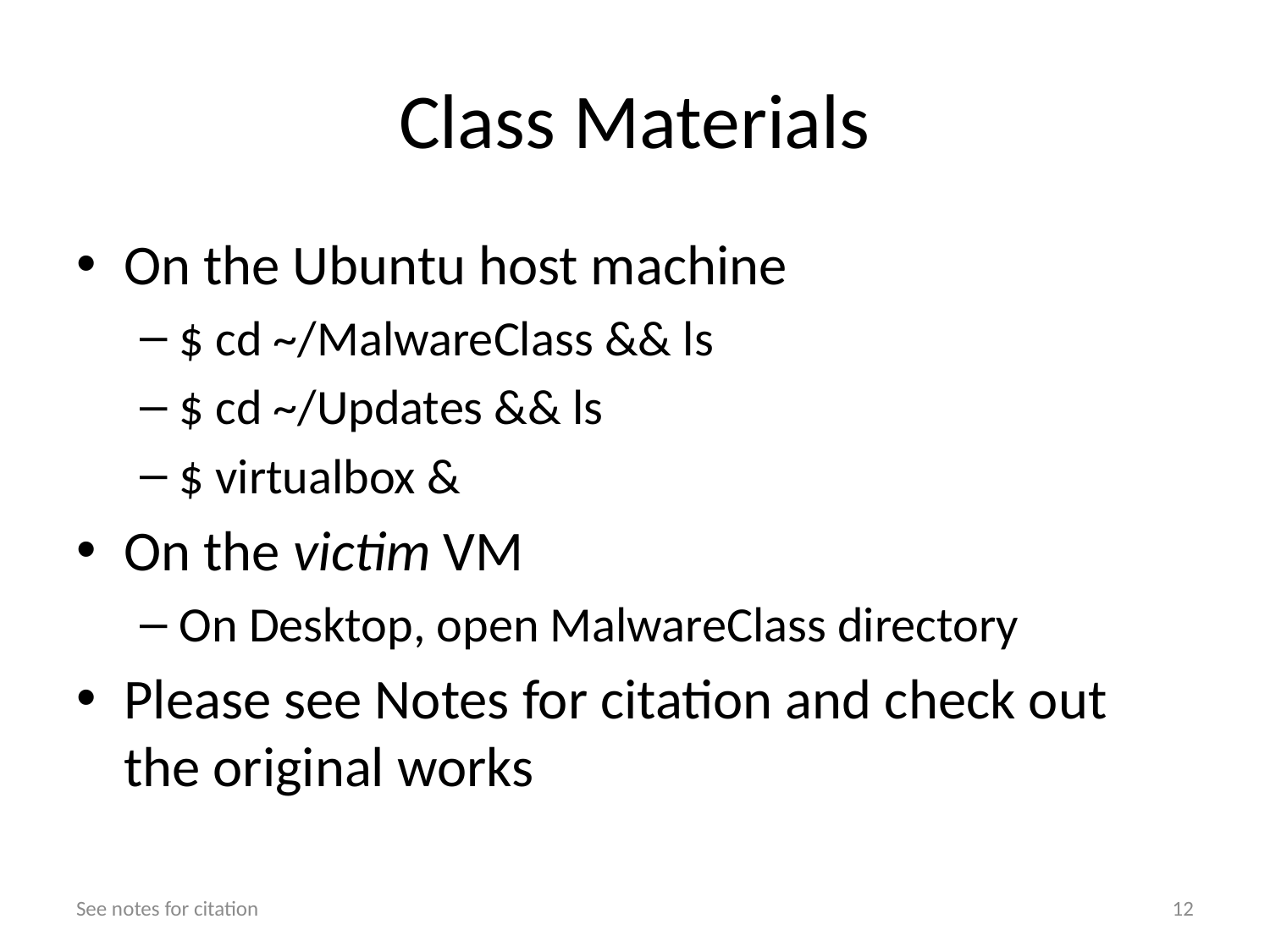

# Class Materials
On the Ubuntu host machine
$ cd ~/MalwareClass && ls
$ cd ~/Updates && ls
$ virtualbox &
On the victim VM
On Desktop, open MalwareClass directory
Please see Notes for citation and check out the original works
See notes for citation
12